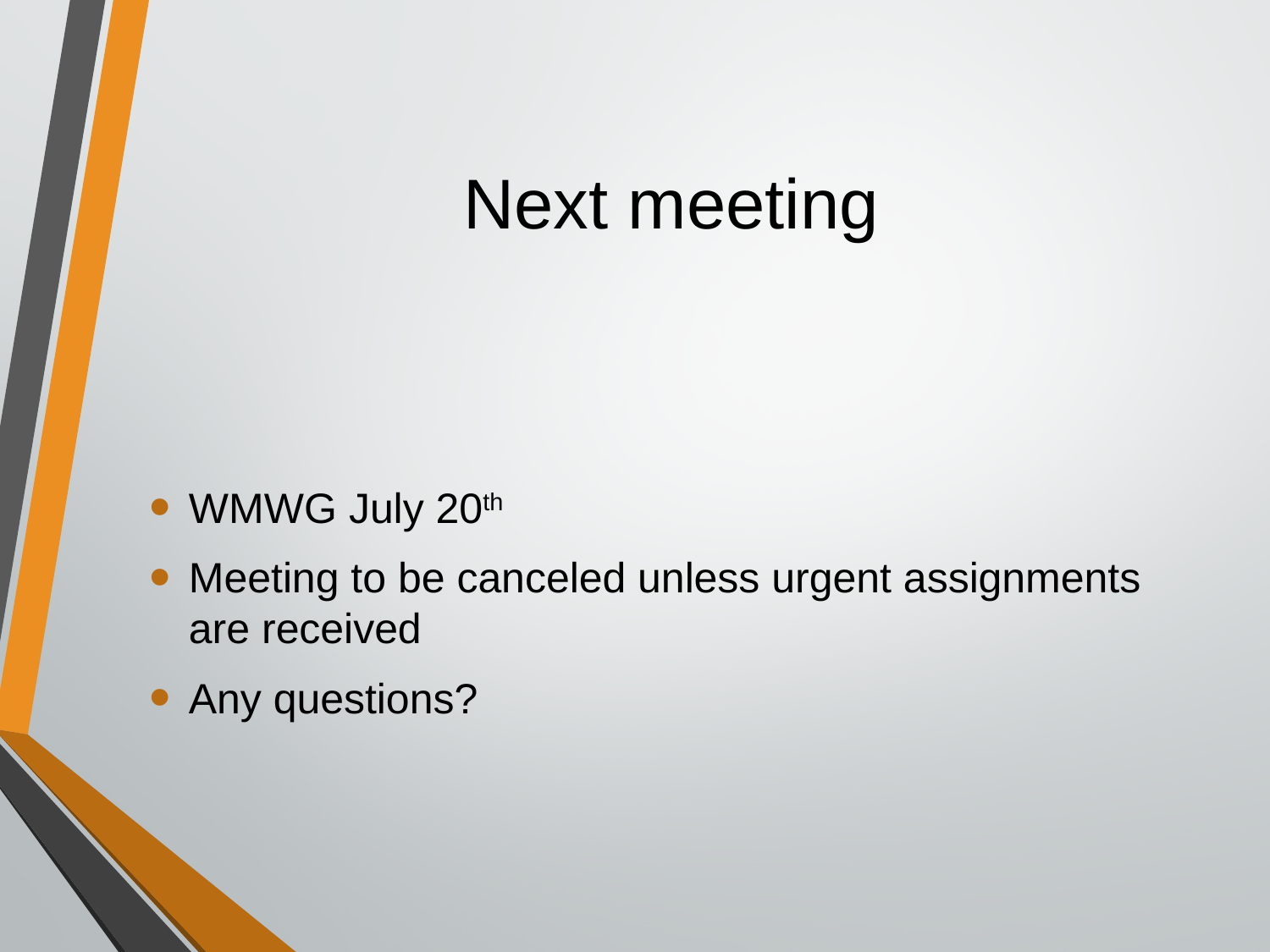

# Next meeting
WMWG July 20th
Meeting to be canceled unless urgent assignments are received
Any questions?